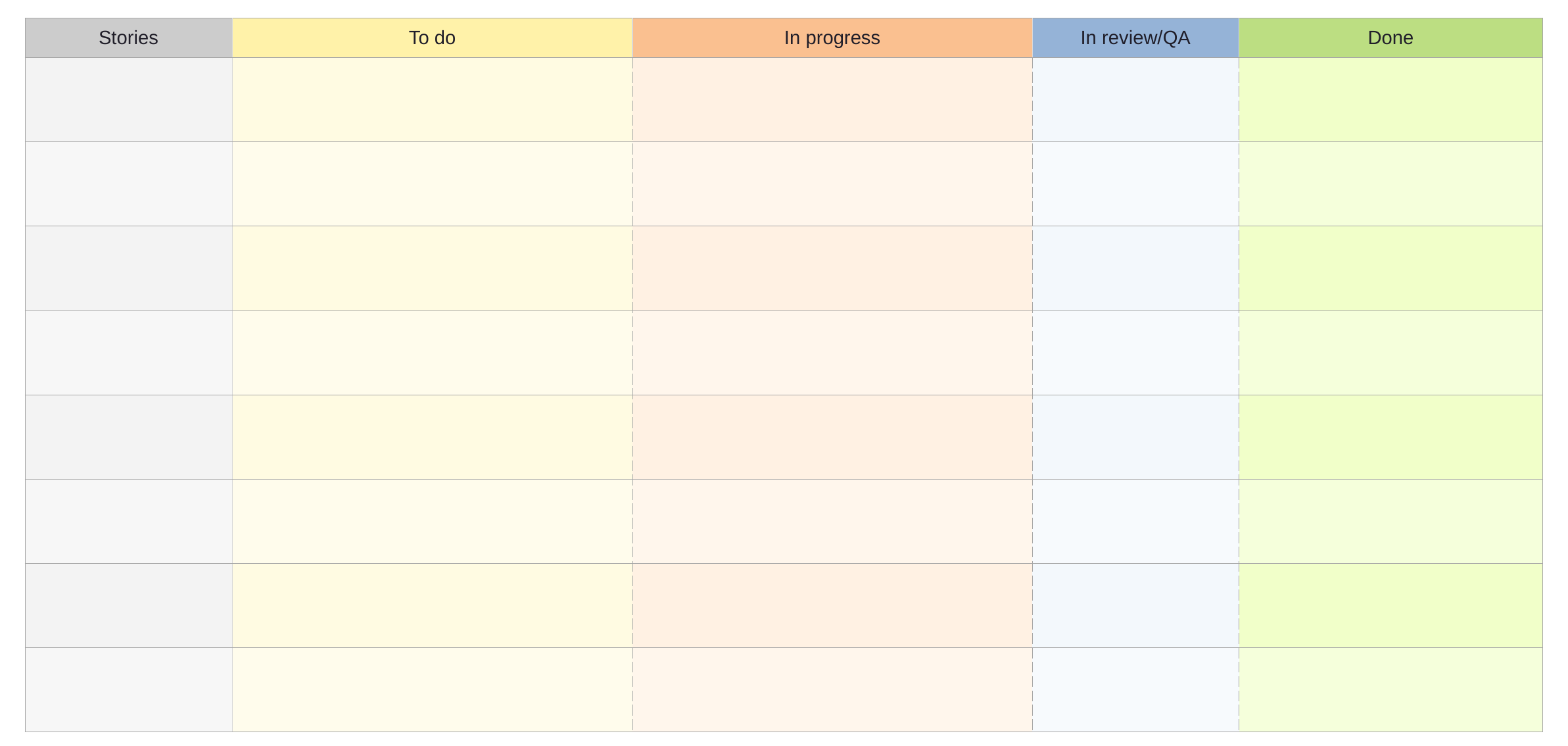

| Stories | To do | In progress | In review/QA | Done |
| --- | --- | --- | --- | --- |
|  |  |  |  |  |
|  |  |  |  |  |
|  |  |  |  |  |
|  |  |  |  |  |
|  |  |  |  |  |
|  |  |  |  |  |
|  |  |  |  |  |
|  |  |  |  |  |